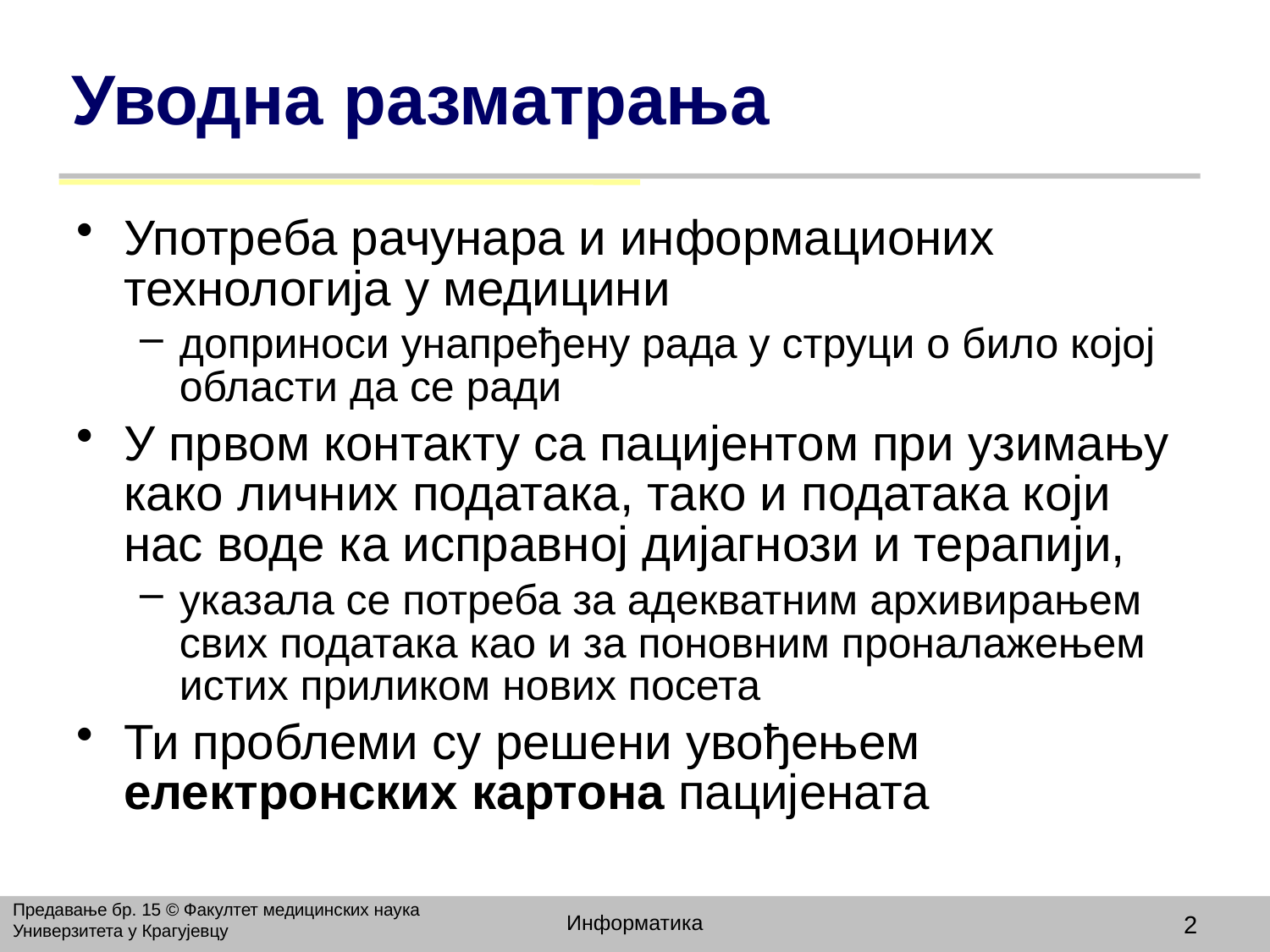

# Уводна разматрања
Употреба рачунара и информационих технологија у медицини
доприноси унапређену рада у струци о било којој области да се ради
У првом контакту са пацијентом при узимању како личних података, тако и података који нас воде ка исправној дијагнози и терапији,
указала се потреба за адекватним архивирањем свих података као и за поновним проналажењем истих приликом нових посета
Ти проблеми су решени увођењем електронских картона пацијената
Предавање бр. 15 © Факултет медицинских наука Универзитета у Крагујевцу
Информатика
2